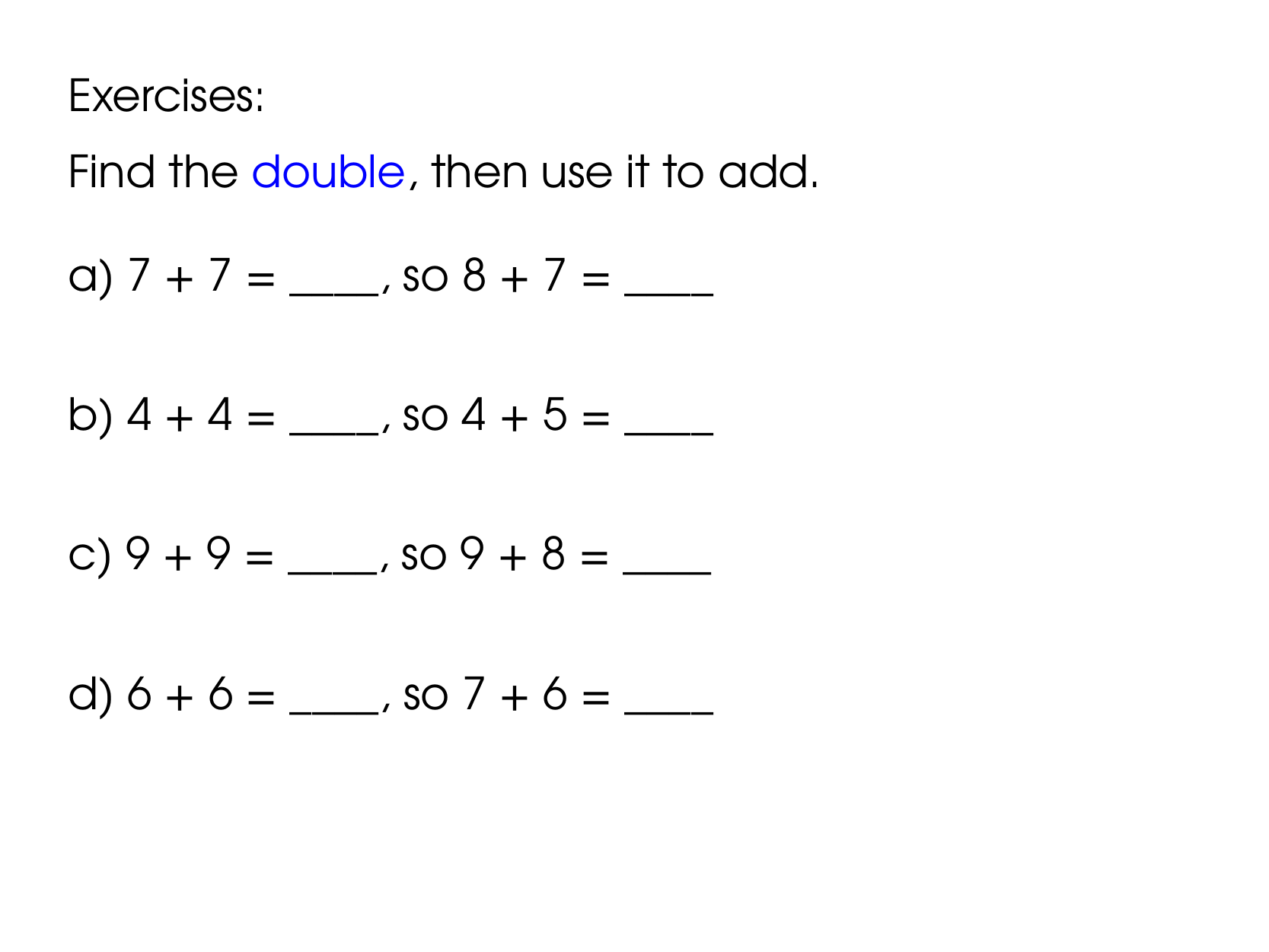

Exercises:
Find the double, then use it to add.
a) 7 + 7 = ____, so 8 + 7 = ____
b) 4 + 4 = ____, so 4 + 5 = ____
c) 9 + 9 = ____, so 9 + 8 = ____
d) 6 + 6 = ____, so 7 + 6 = ____